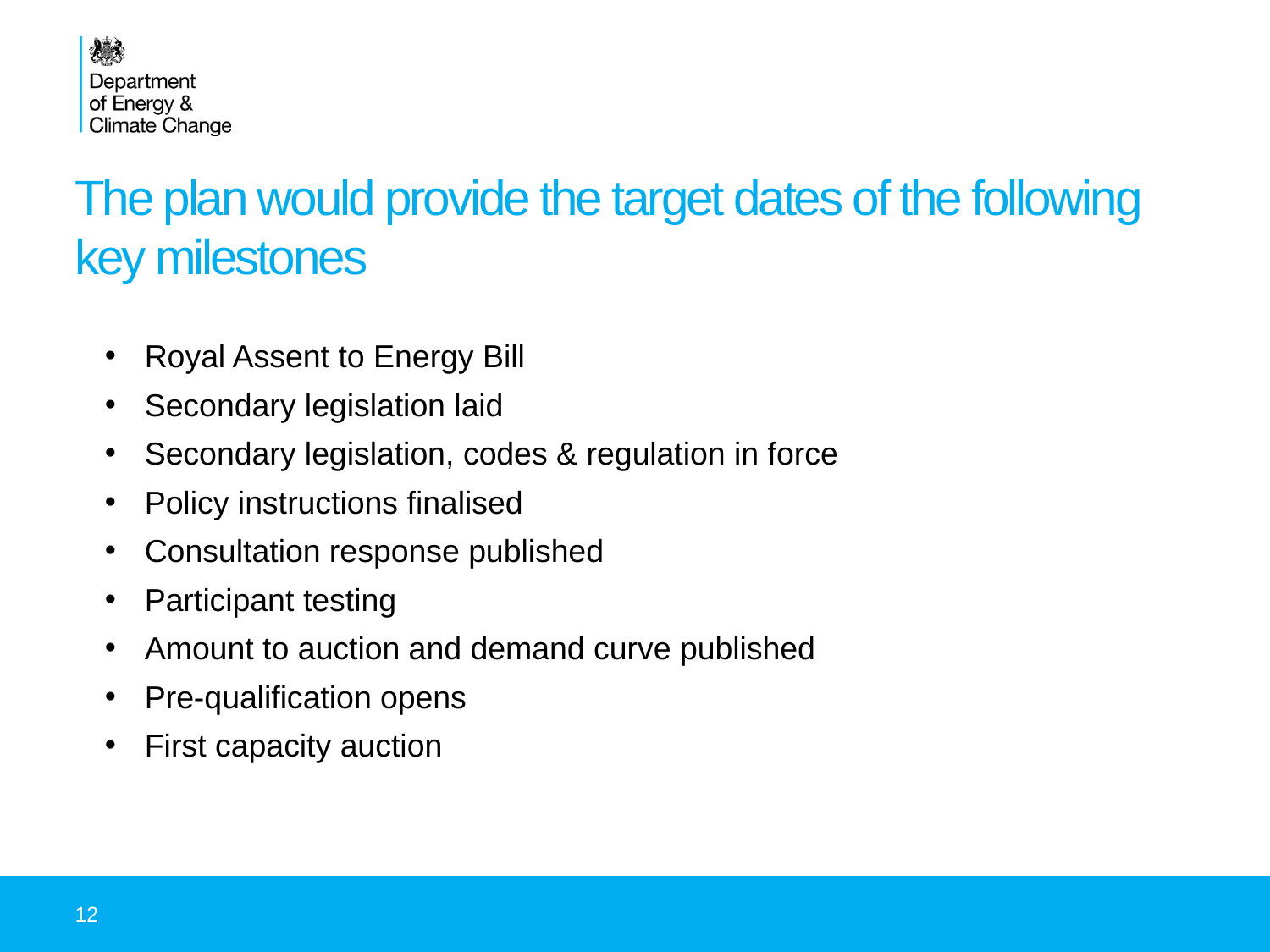

# The plan would provide the target dates of the following key milestones
Royal Assent to Energy Bill
Secondary legislation laid
Secondary legislation, codes & regulation in force
Policy instructions finalised
Consultation response published
Participant testing
Amount to auction and demand curve published
Pre-qualification opens
First capacity auction

12